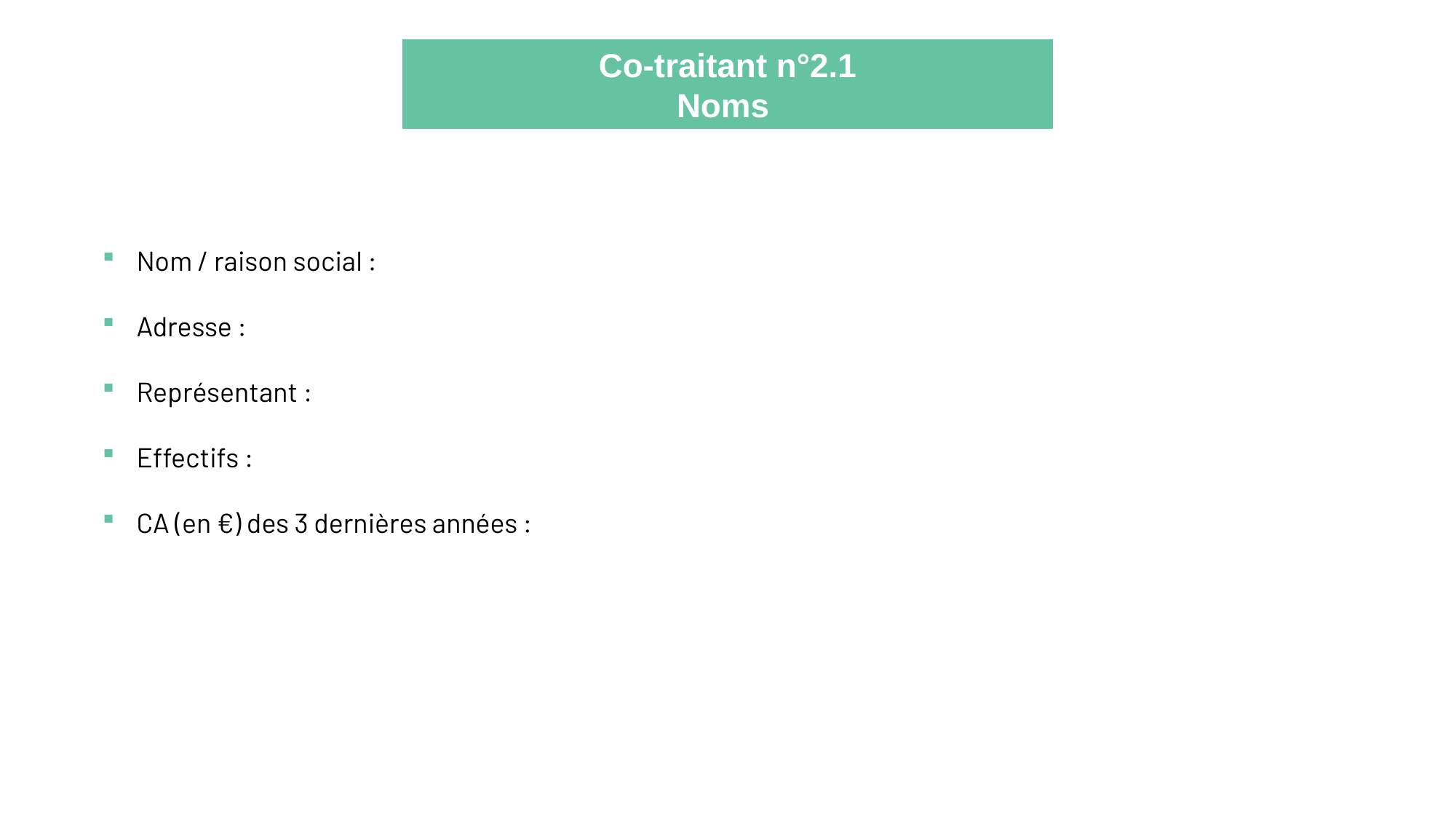

Co-traitant n°2.1
Noms
Nom / raison social :

Adresse :

Représentant :

Effectifs :

CA (en €) des 3 dernières années :